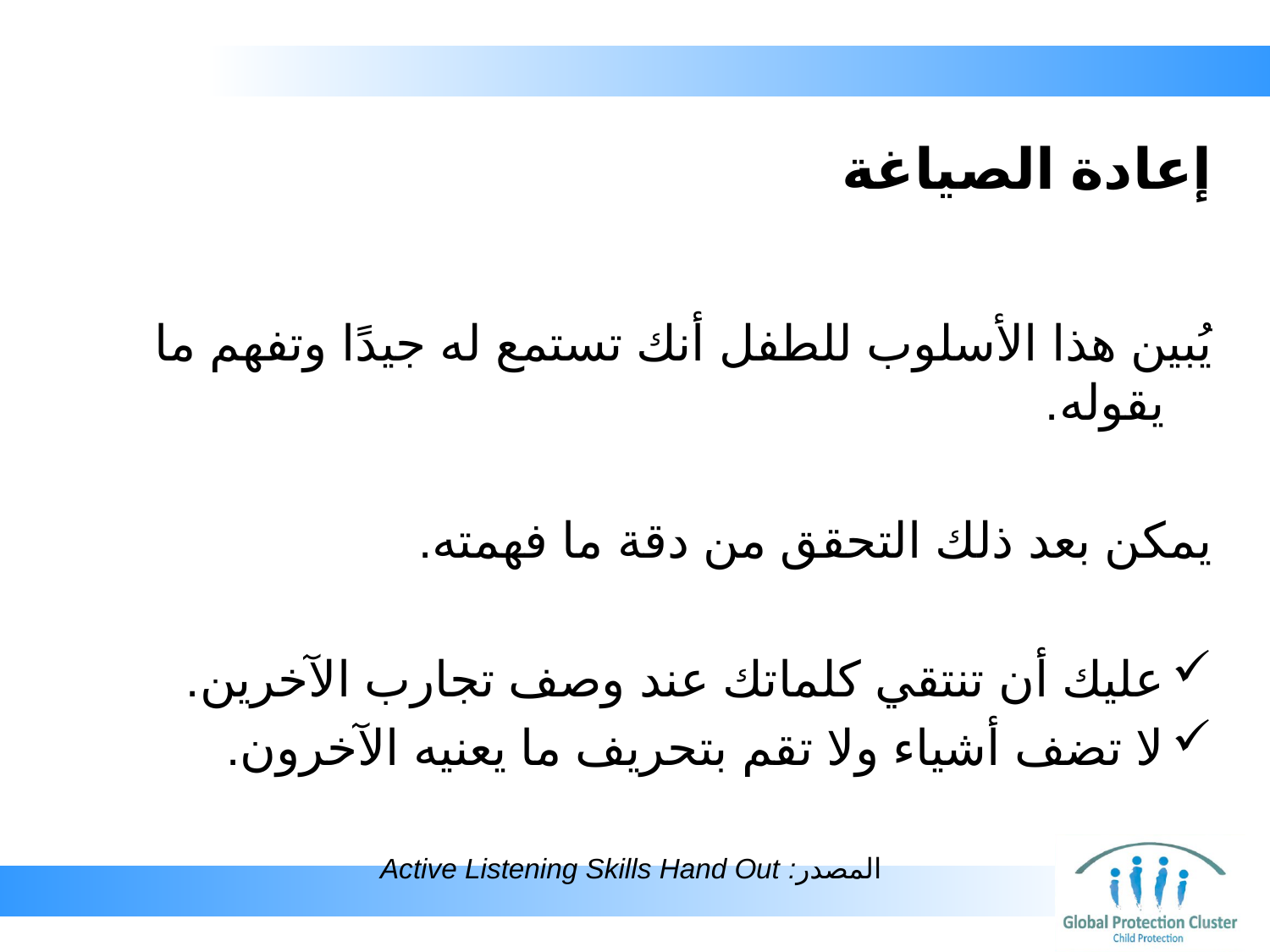

# إعادة الصياغة

يُبين هذا الأسلوب للطفل أنك تستمع له جيدًا وتفهم ما يقوله.

يمكن بعد ذلك التحقق من دقة ما فهمته.

عليك أن تنتقي كلماتك عند وصف تجارب الآخرين.
لا تضف أشياء ولا تقم بتحريف ما يعنيه الآخرون.

 المصدر: Active Listening Skills Hand Out